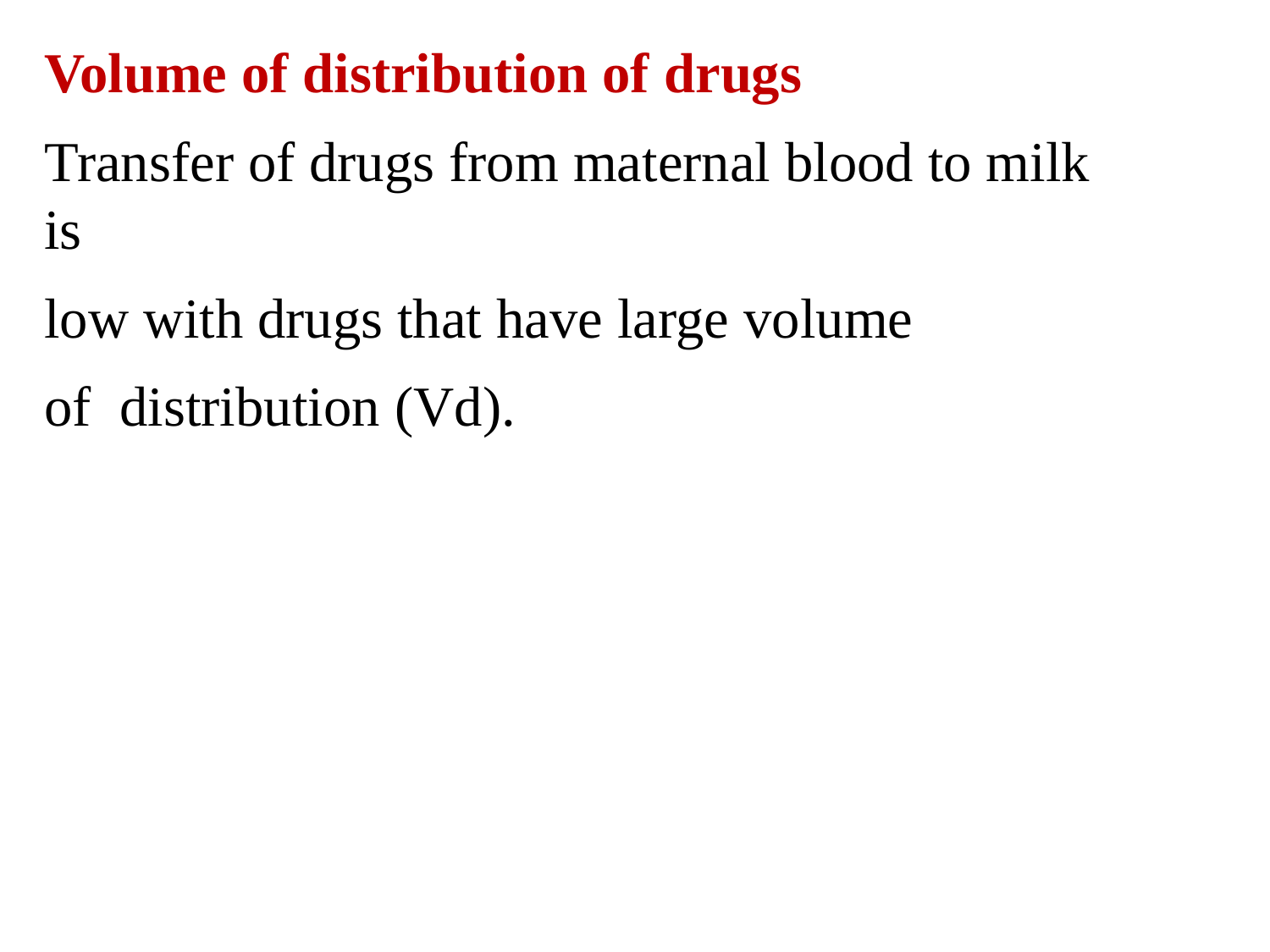

Volume of distribution of drugs
Transfer of drugs from maternal blood to milk is
low with drugs that have large volume of  distribution (Vd).